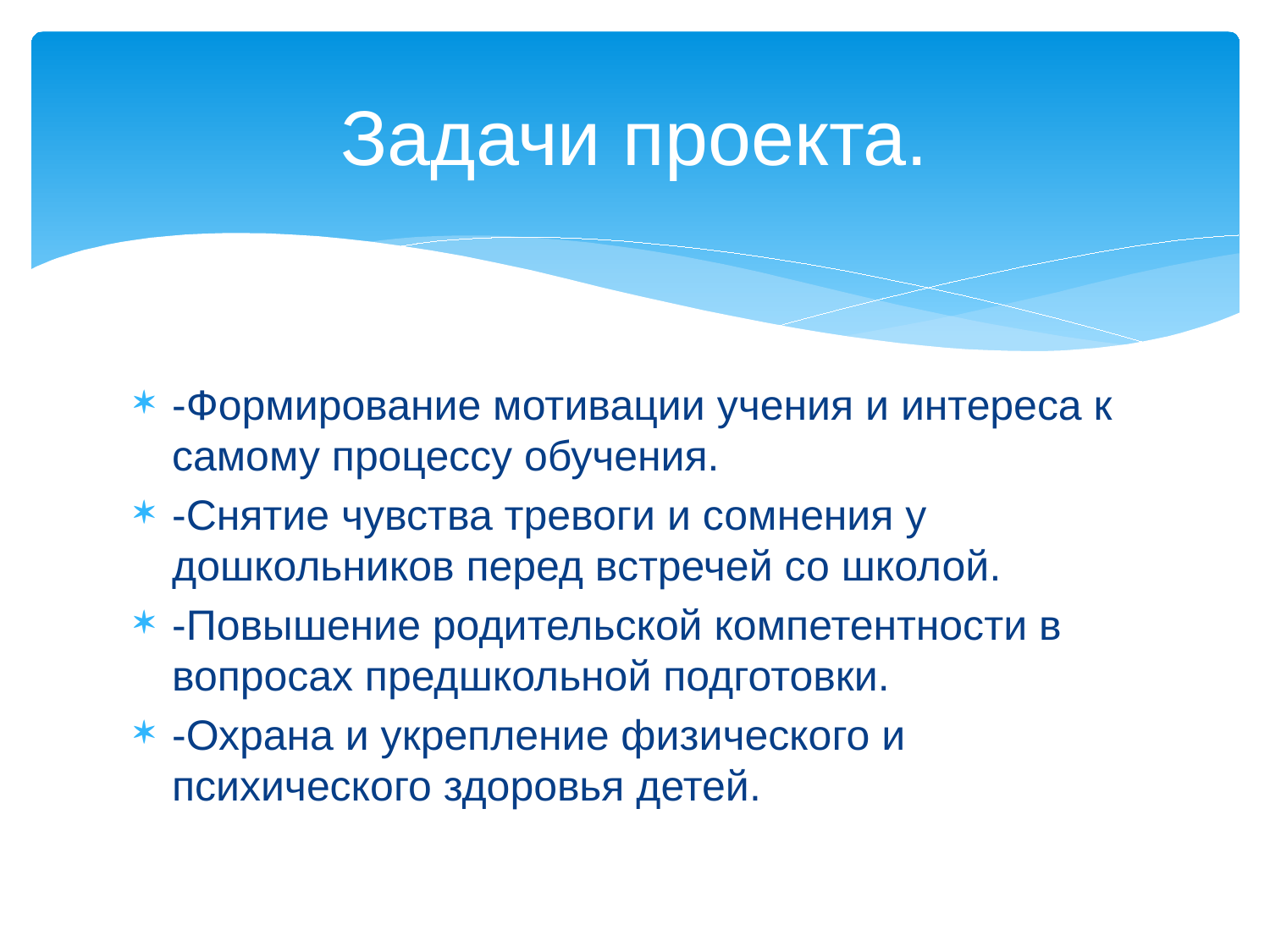

# Задачи проекта.
-Формирование мотивации учения и интереса к самому процессу обучения.
-Снятие чувства тревоги и сомнения у дошкольников перед встречей со школой.
-Повышение родительской компетентности в вопросах предшкольной подготовки.
-Охрана и укрепление физического и психического здоровья детей.